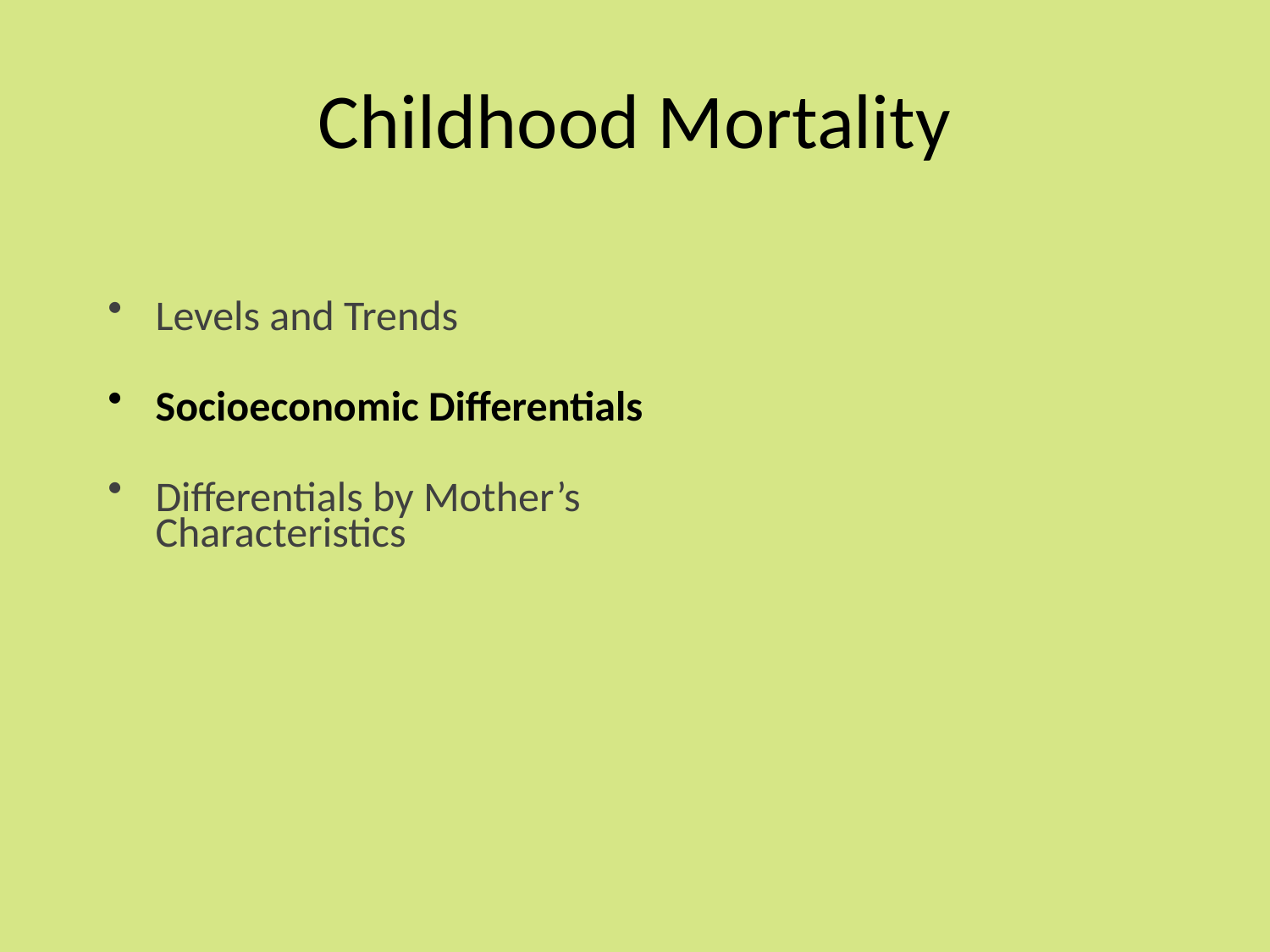

# Childhood Mortality
Levels and Trends
Socioeconomic Differentials
Differentials by Mother’s Characteristics